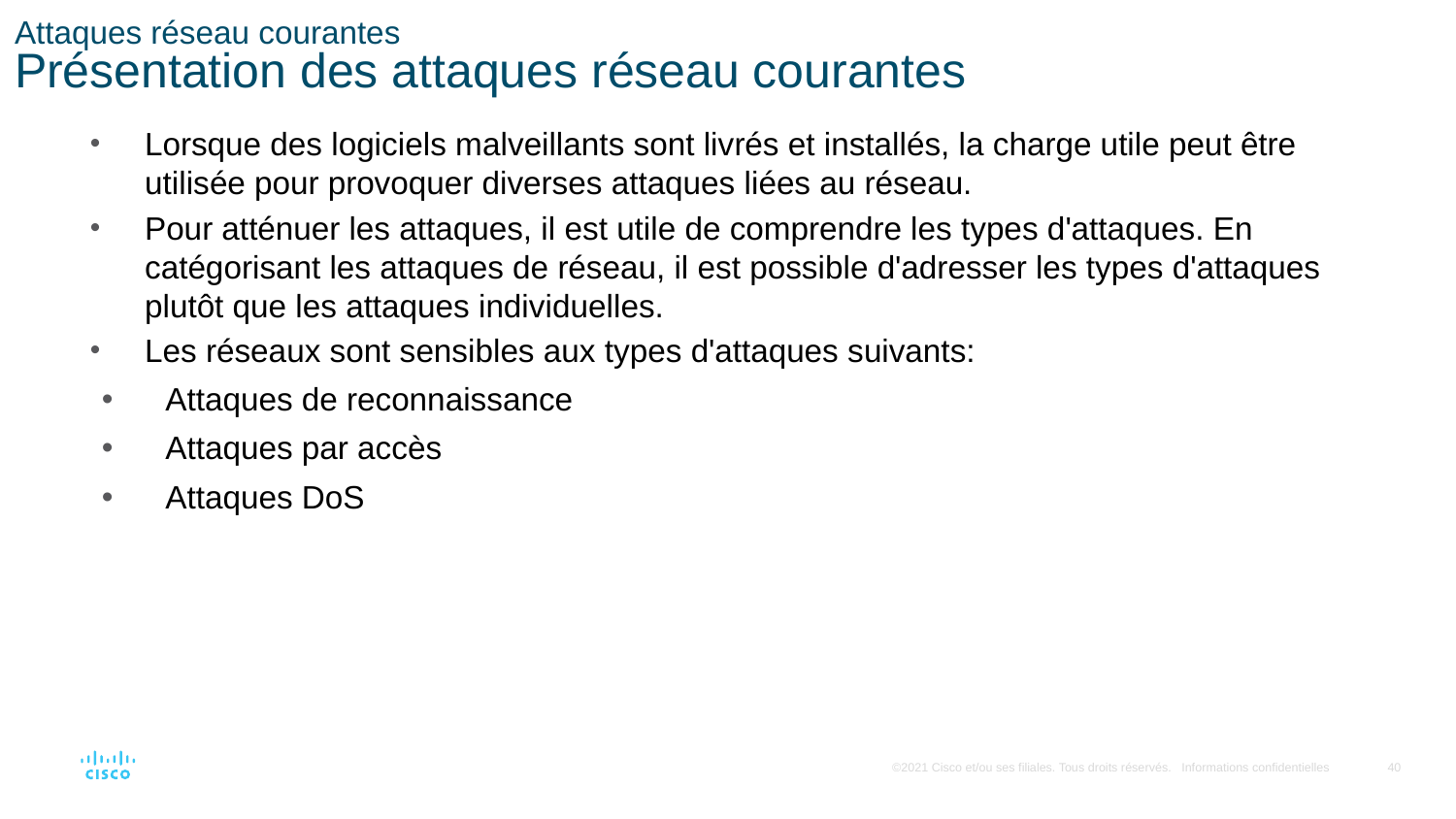

# Attaques réseau courantes Présentation des attaques réseau courantes
Lorsque des logiciels malveillants sont livrés et installés, la charge utile peut être utilisée pour provoquer diverses attaques liées au réseau.
Pour atténuer les attaques, il est utile de comprendre les types d'attaques. En catégorisant les attaques de réseau, il est possible d'adresser les types d'attaques plutôt que les attaques individuelles.
Les réseaux sont sensibles aux types d'attaques suivants:
 Attaques de reconnaissance
 Attaques par accès
 Attaques DoS